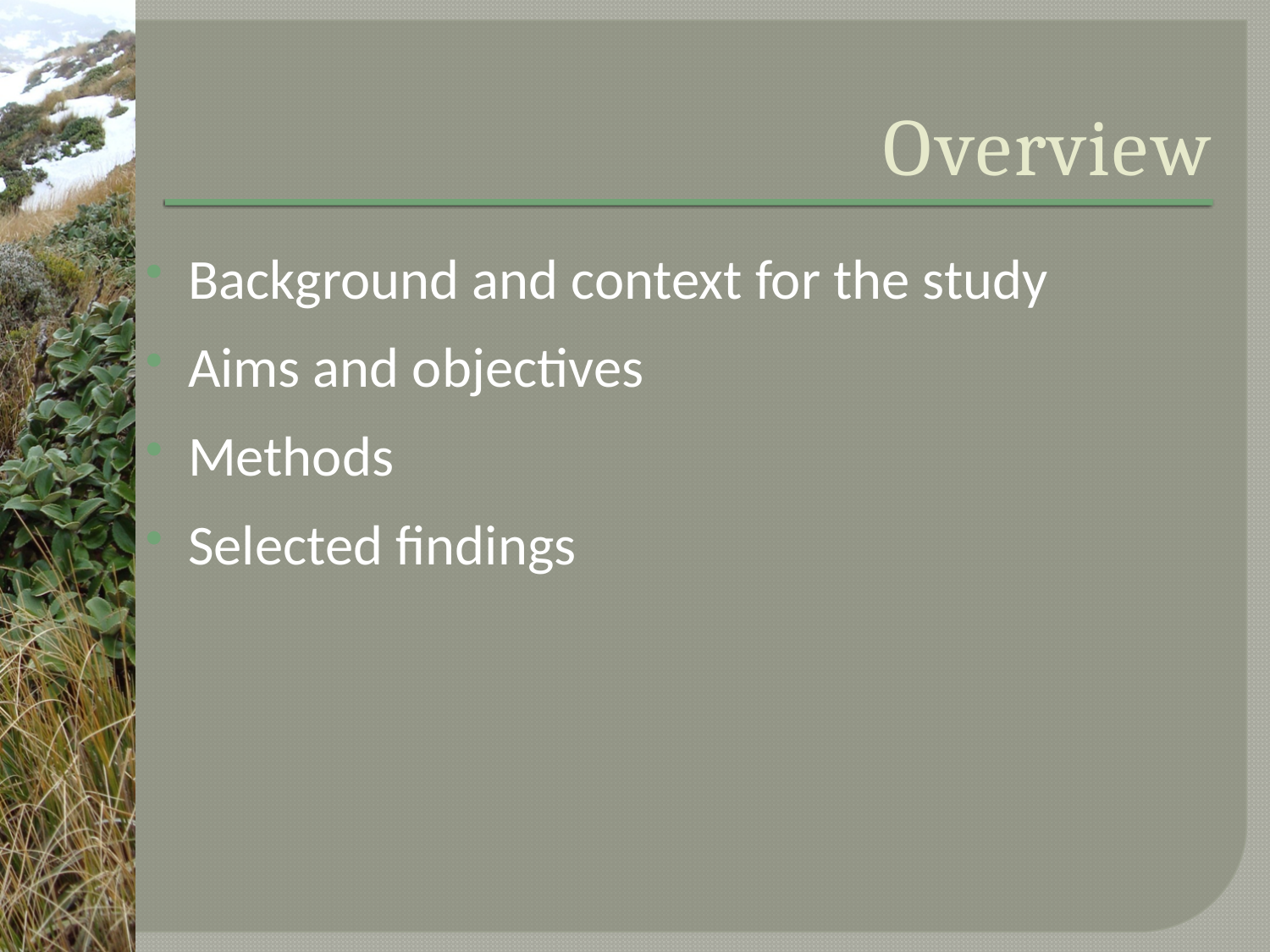

# Overview
Background and context for the study

Aims and objectives

Methods

Selected findings